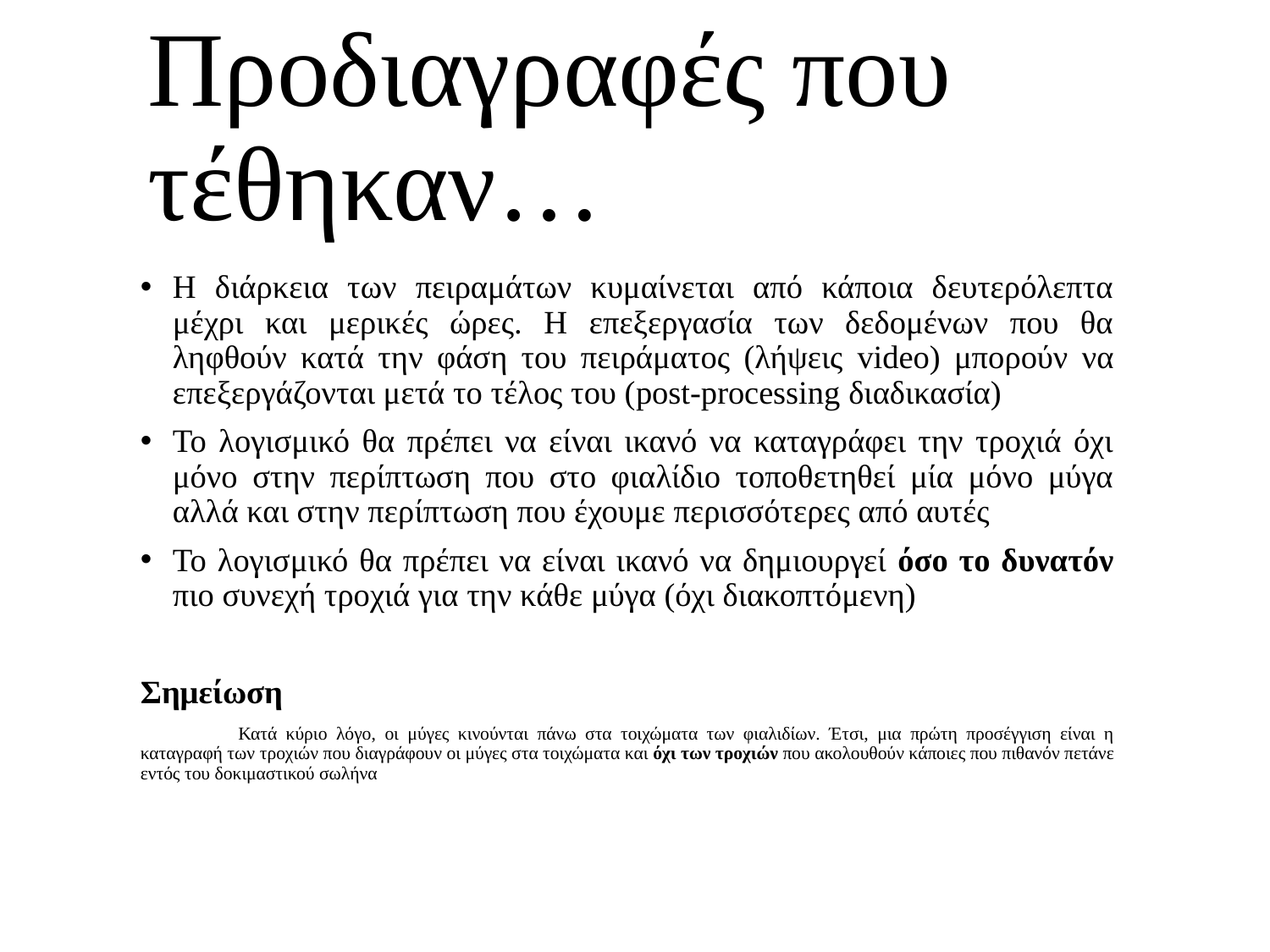

# Προδιαγραφές που τέθηκαν…
Η διάρκεια των πειραμάτων κυμαίνεται από κάποια δευτερόλεπτα μέχρι και μερικές ώρες. Η επεξεργασία των δεδομένων που θα ληφθούν κατά την φάση του πειράματος (λήψεις video) μπορούν να επεξεργάζονται μετά το τέλος του (post-processing διαδικασία)
Το λογισμικό θα πρέπει να είναι ικανό να καταγράφει την τροχιά όχι μόνο στην περίπτωση που στο φιαλίδιο τοποθετηθεί μία μόνο μύγα αλλά και στην περίπτωση που έχουμε περισσότερες από αυτές
Το λογισμικό θα πρέπει να είναι ικανό να δημιουργεί όσο το δυνατόν πιο συνεχή τροχιά για την κάθε μύγα (όχι διακοπτόμενη)

Σημείωση
	Κατά κύριο λόγο, οι μύγες κινούνται πάνω στα τοιχώματα των φιαλιδίων. Έτσι, μια πρώτη προσέγγιση είναι η καταγραφή των τροχιών που διαγράφουν οι μύγες στα τοιχώματα και όχι των τροχιών που ακολουθούν κάποιες που πιθανόν πετάνε εντός του δοκιμαστικού σωλήνα